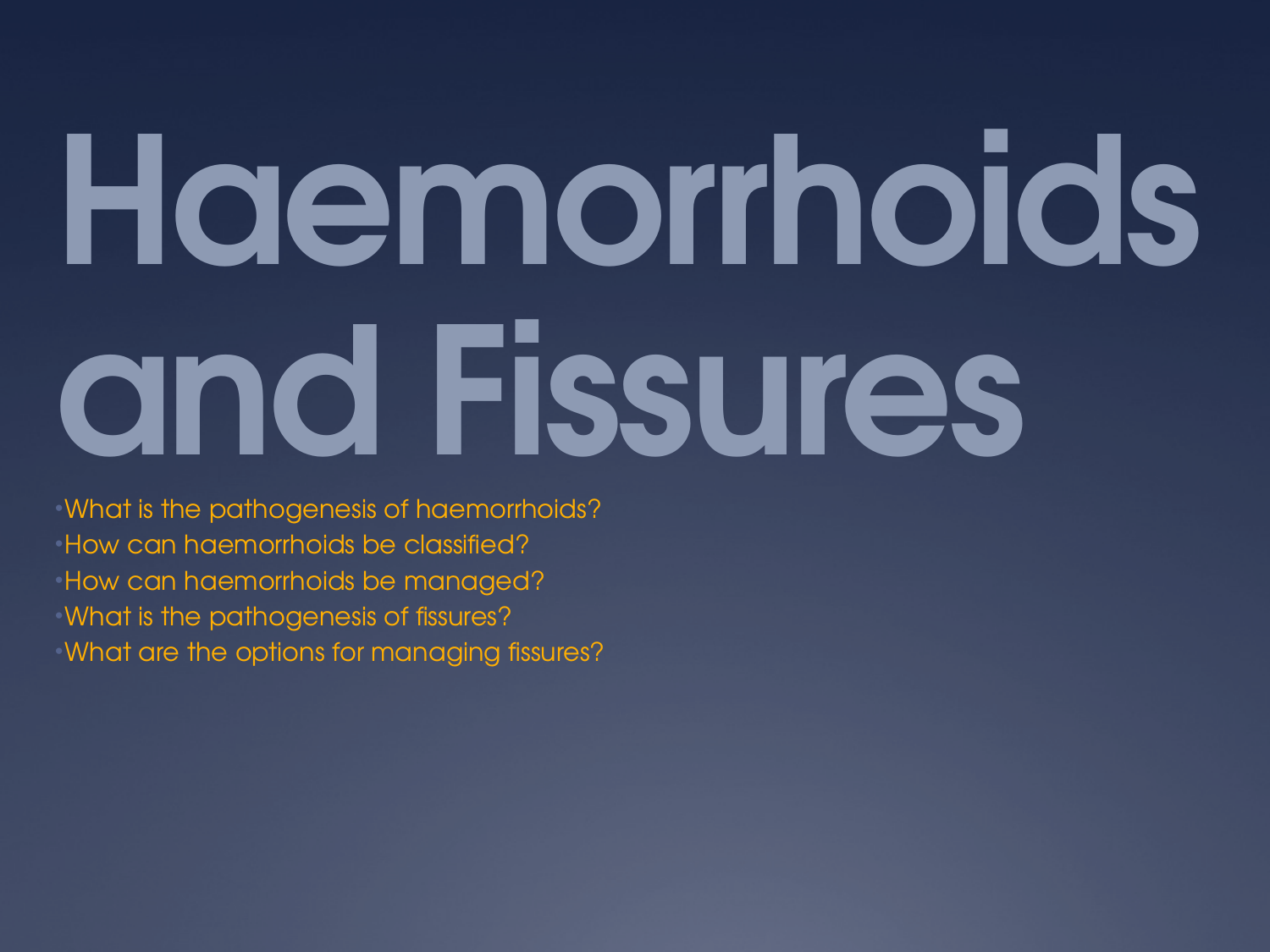

# Haemorrhoids and Fissures
 What is the pathogenesis of haemorrhoids?
 How can haemorrhoids be classified?
 How can haemorrhoids be managed?
 What is the pathogenesis of fissures?
 What are the options for managing fissures?